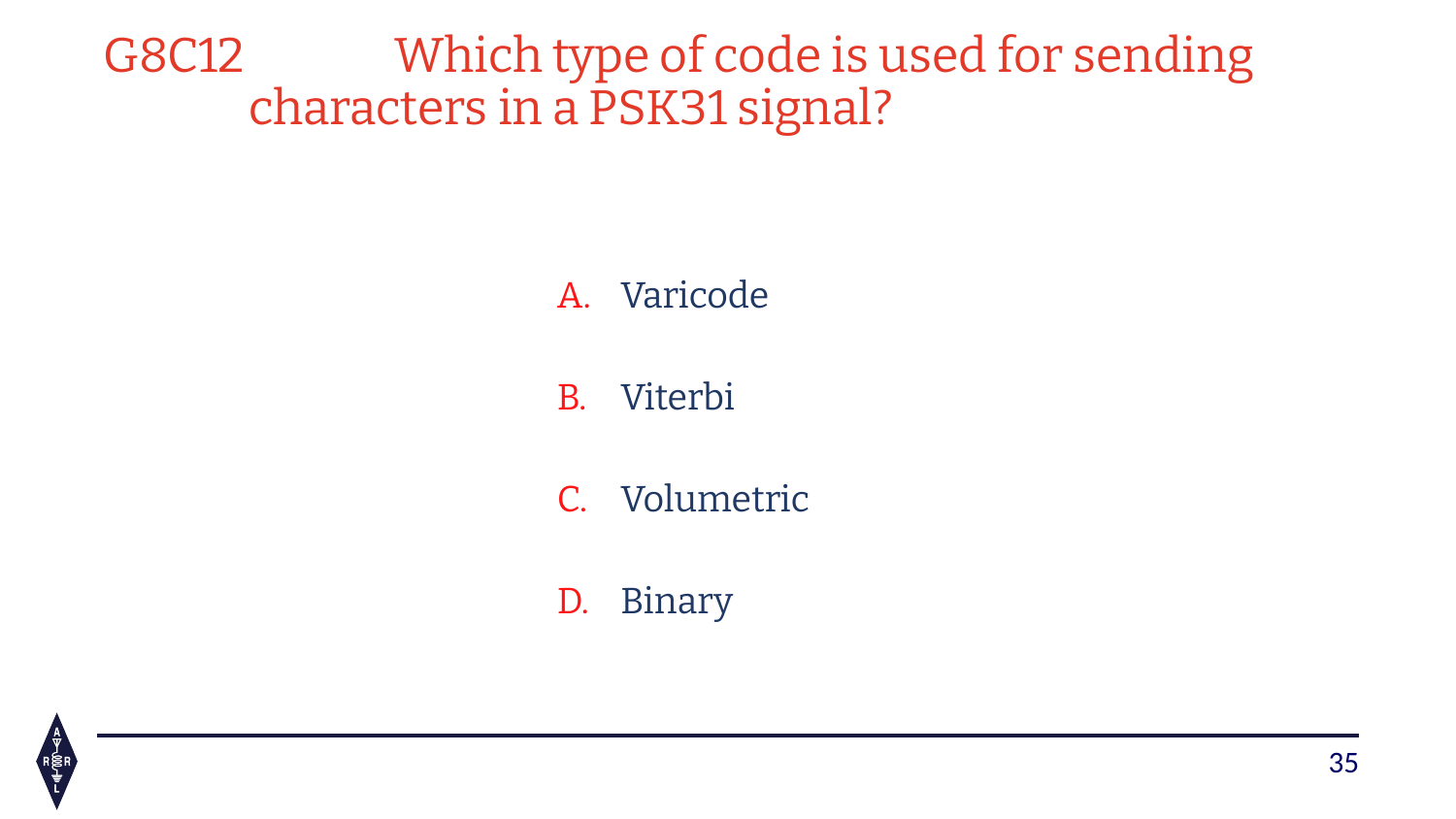

# G8C12  	Which type of code is used for sending 		characters in a PSK31 signal?

Varicode

Viterbi

Volumetric

Binary

35